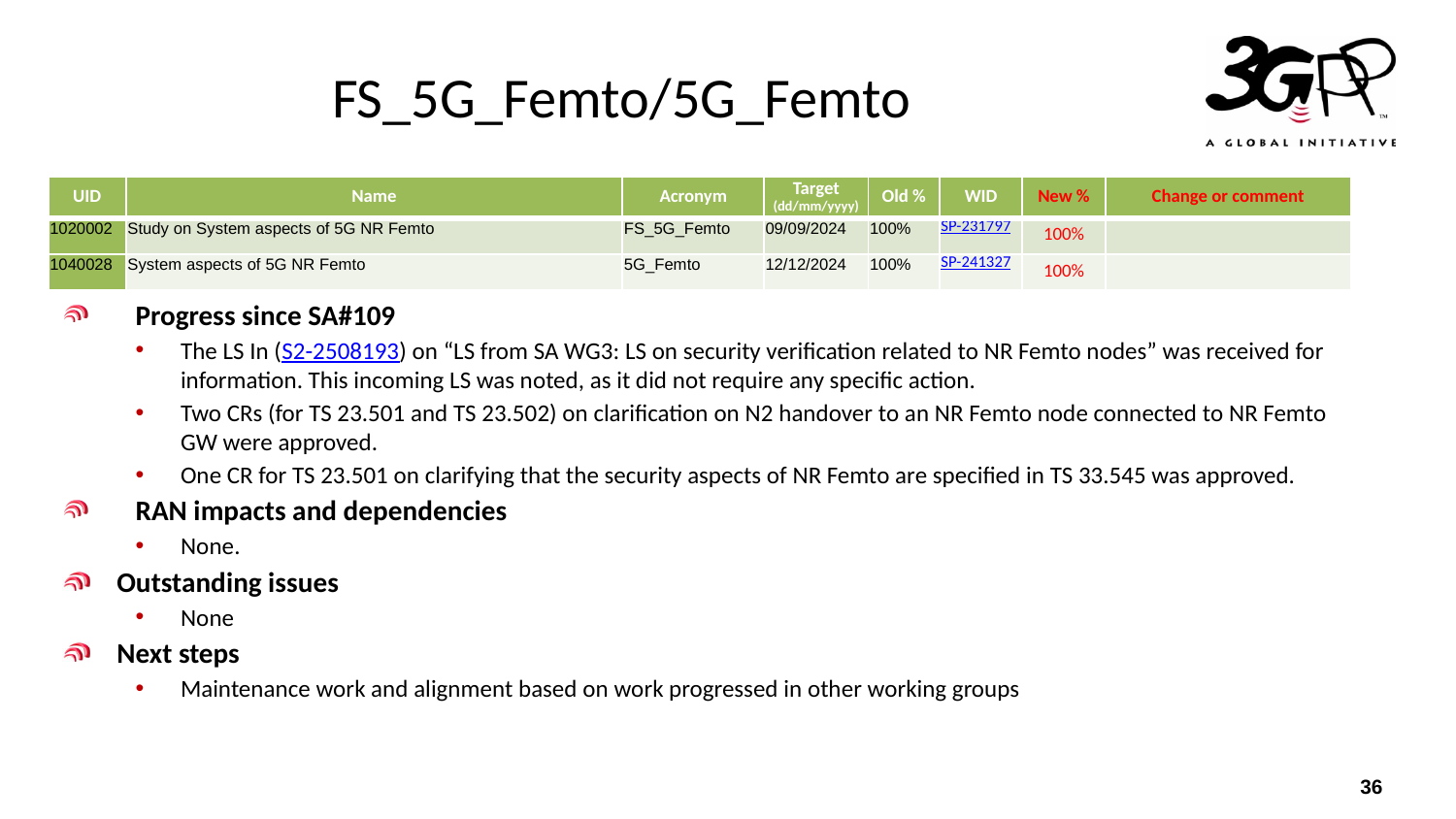

# FS_5G_Femto/5G_Femto
| UID | Name | Acronym | Target (dd/mm/yyyy) | Old % | WID | New % | Change or comment |
| --- | --- | --- | --- | --- | --- | --- | --- |
| 1020002 | Study on System aspects of 5G NR Femto | FS\_5G\_Femto | 09/09/2024 | 100% | SP-231797 | 100% |  |
| 1040028 | System aspects of 5G NR Femto | 5G\_Femto | 12/12/2024 | 100% | SP-241327 | 100% |  |
Progress since SA#109
The LS In (S2-2508193) on “LS from SA WG3: LS on security verification related to NR Femto nodes” was received for information. This incoming LS was noted, as it did not require any specific action.
Two CRs (for TS 23.501 and TS 23.502) on clarification on N2 handover to an NR Femto node connected to NR Femto GW were approved.
One CR for TS 23.501 on clarifying that the security aspects of NR Femto are specified in TS 33.545 was approved.
RAN impacts and dependencies
None.
Outstanding issues
None
Next steps
Maintenance work and alignment based on work progressed in other working groups